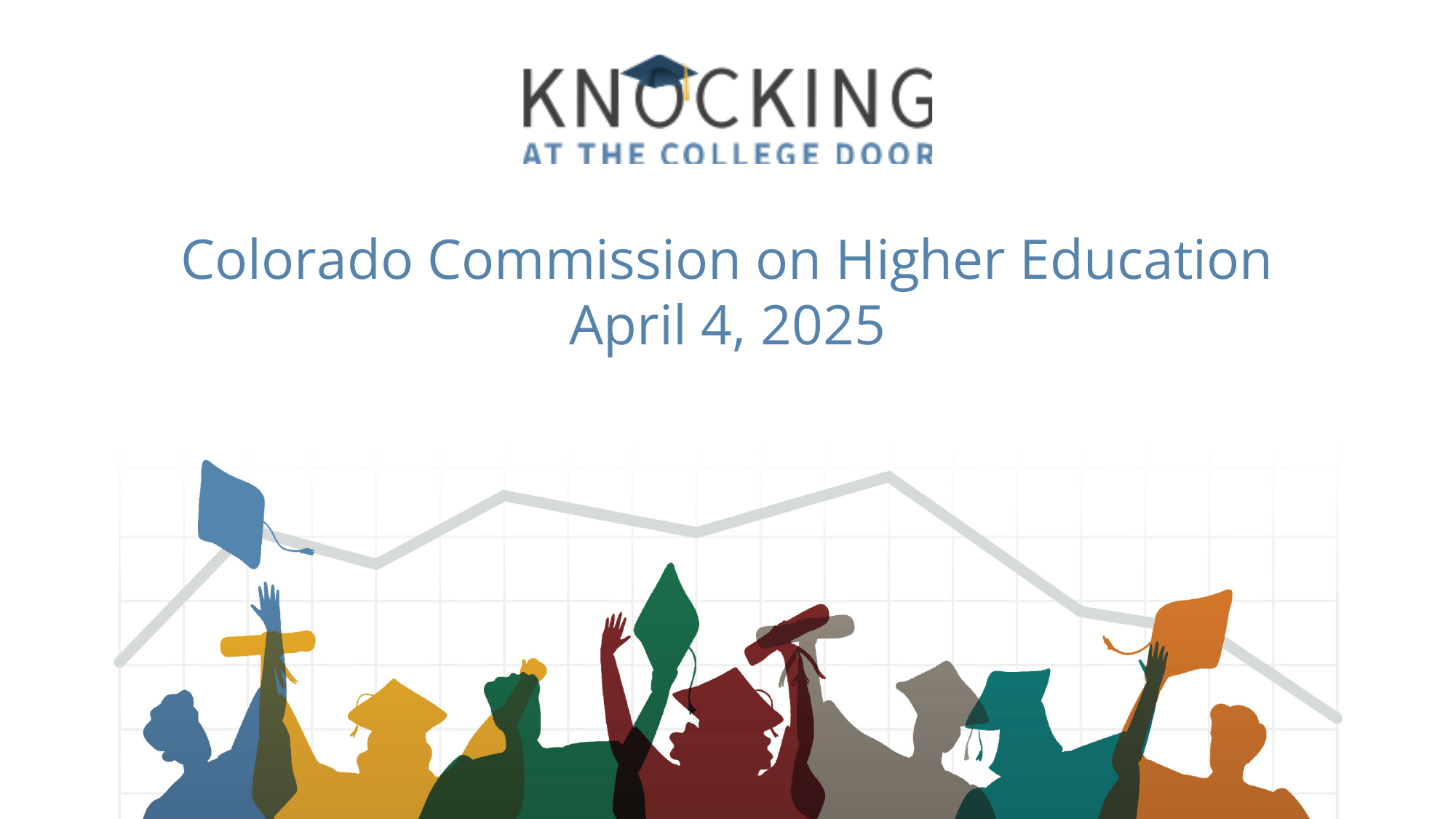

# Colorado Commission on Higher Education April 4, 2025